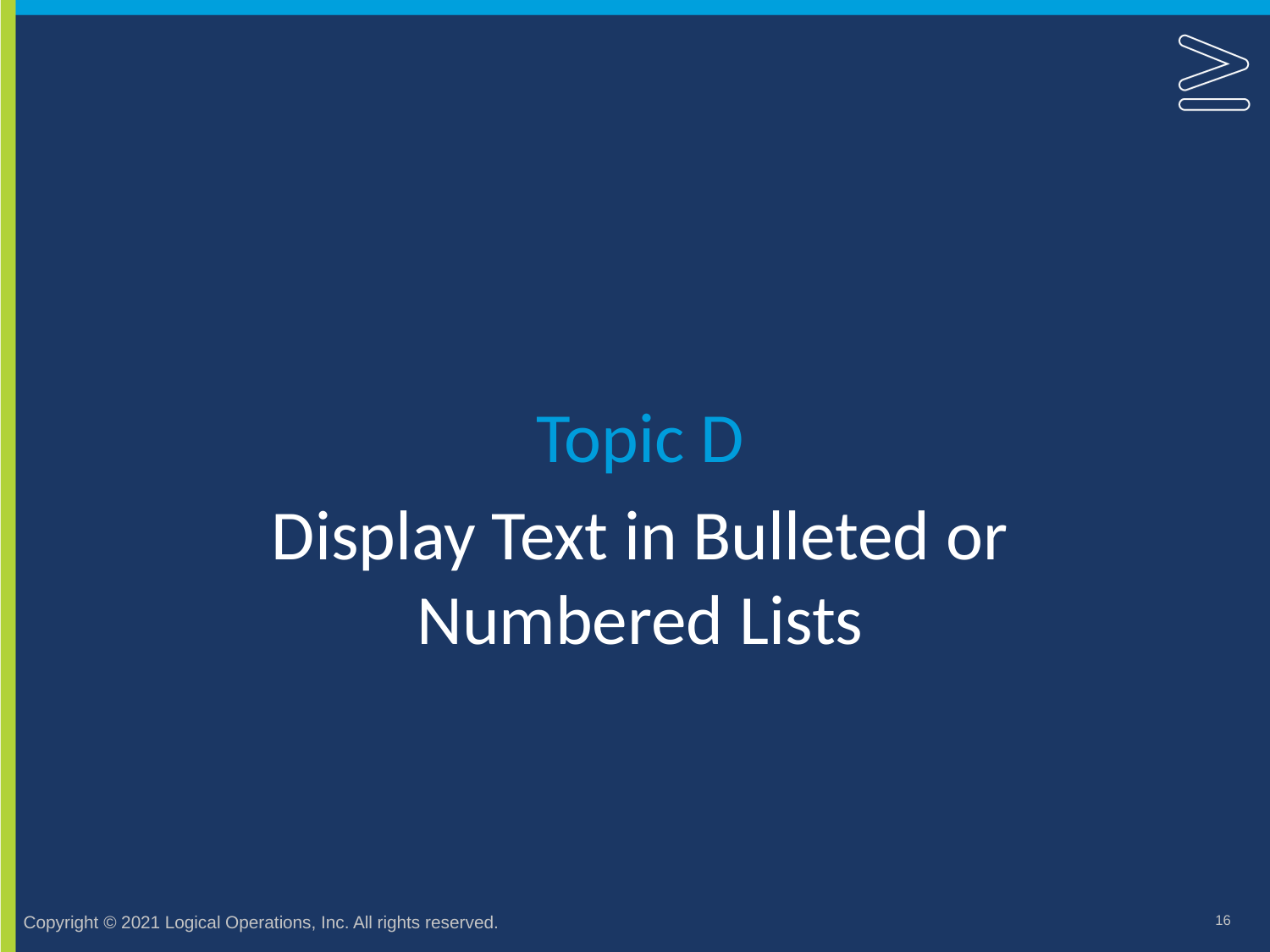

Topic D
# Display Text in Bulleted or Numbered Lists
16